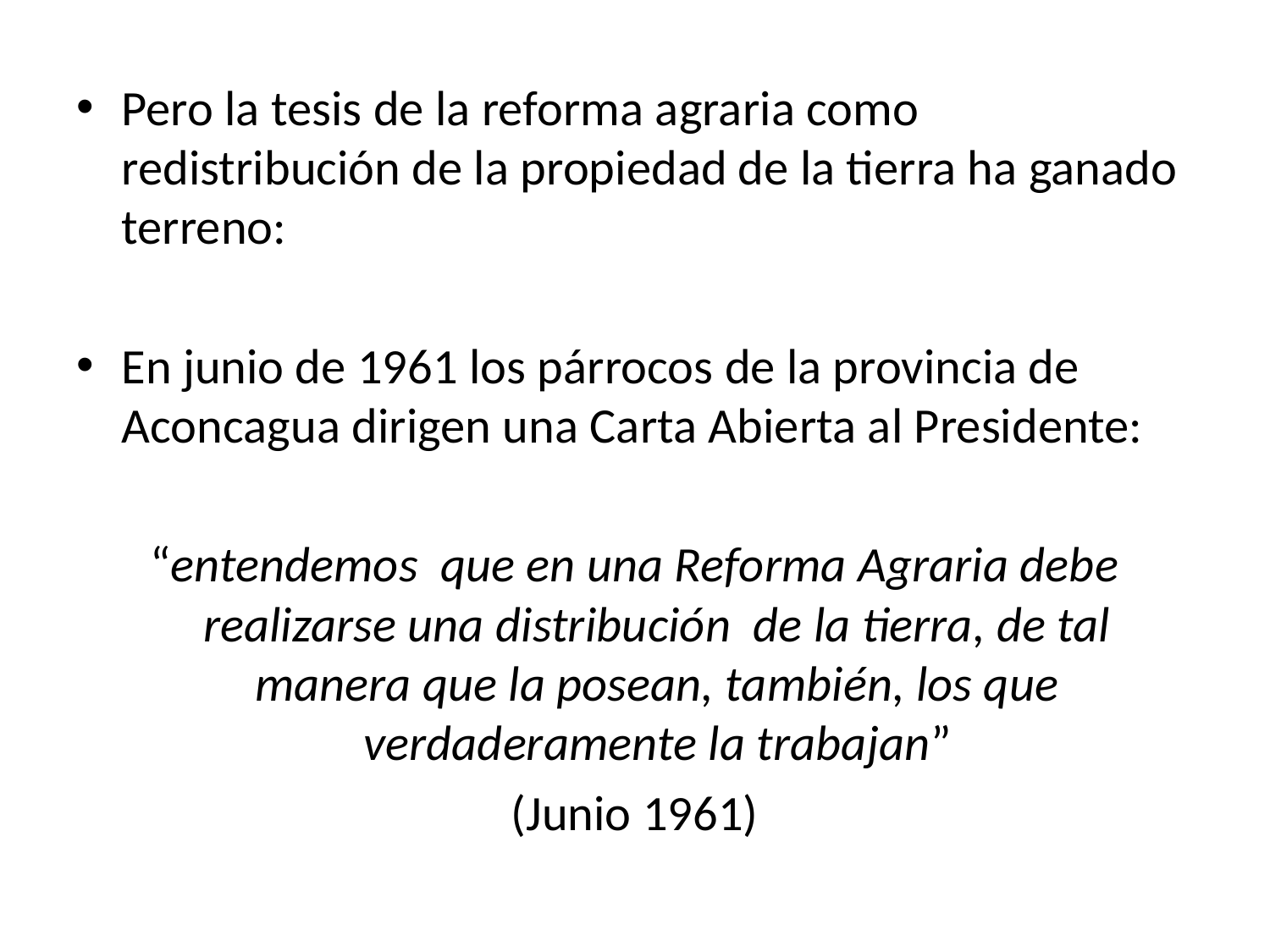

Pero la tesis de la reforma agraria como redistribución de la propiedad de la tierra ha ganado terreno:

En junio de 1961 los párrocos de la provincia de Aconcagua dirigen una Carta Abierta al Presidente:

“entendemos  que en una Reforma Agraria debe realizarse una distribución  de la tierra, de tal manera que la posean, también, los que verdaderamente la trabajan”
(Junio 1961)